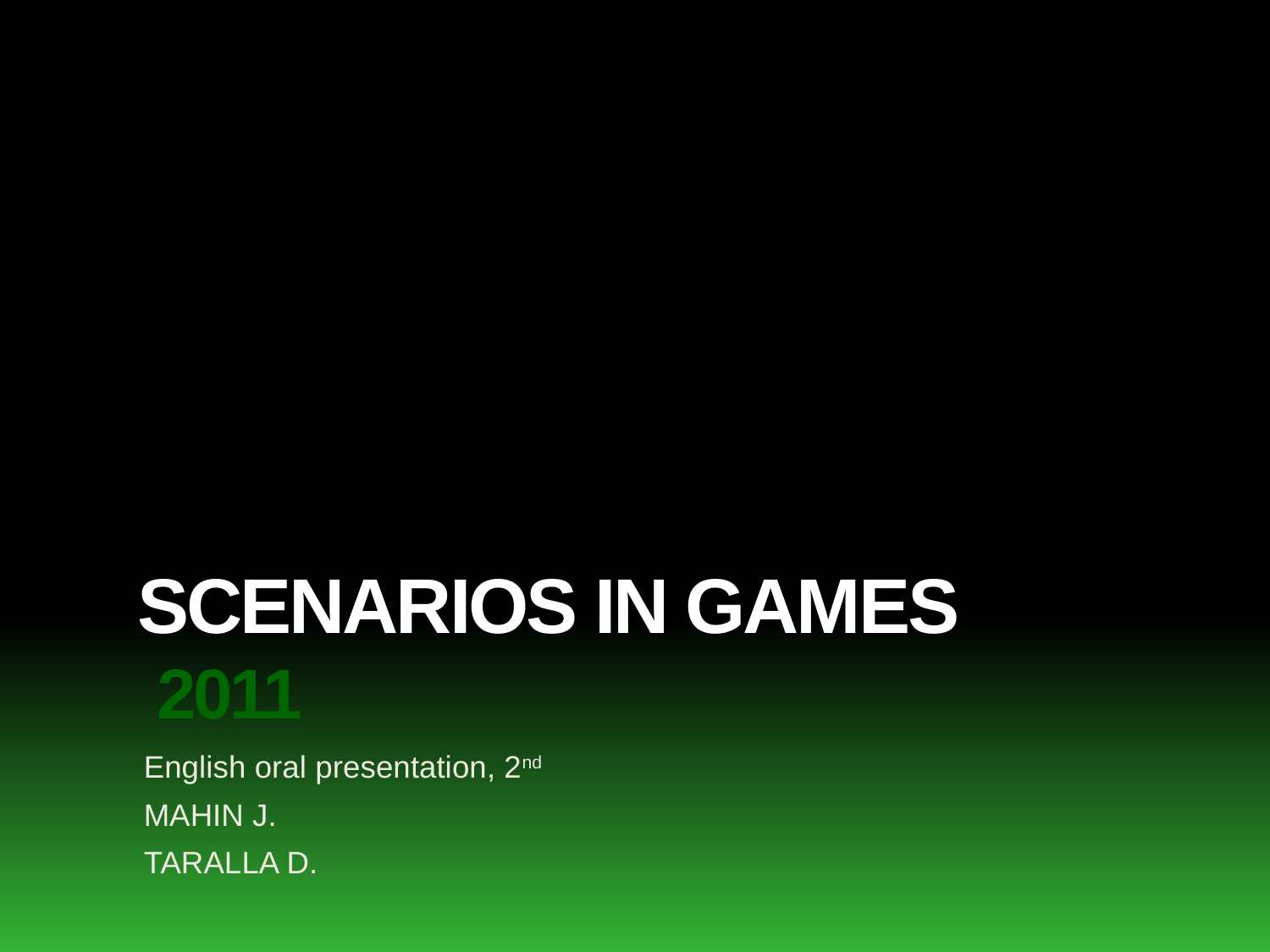

# Scenarios in games 2011
English oral presentation, 2nd
MAHIN J.
TARALLA D.